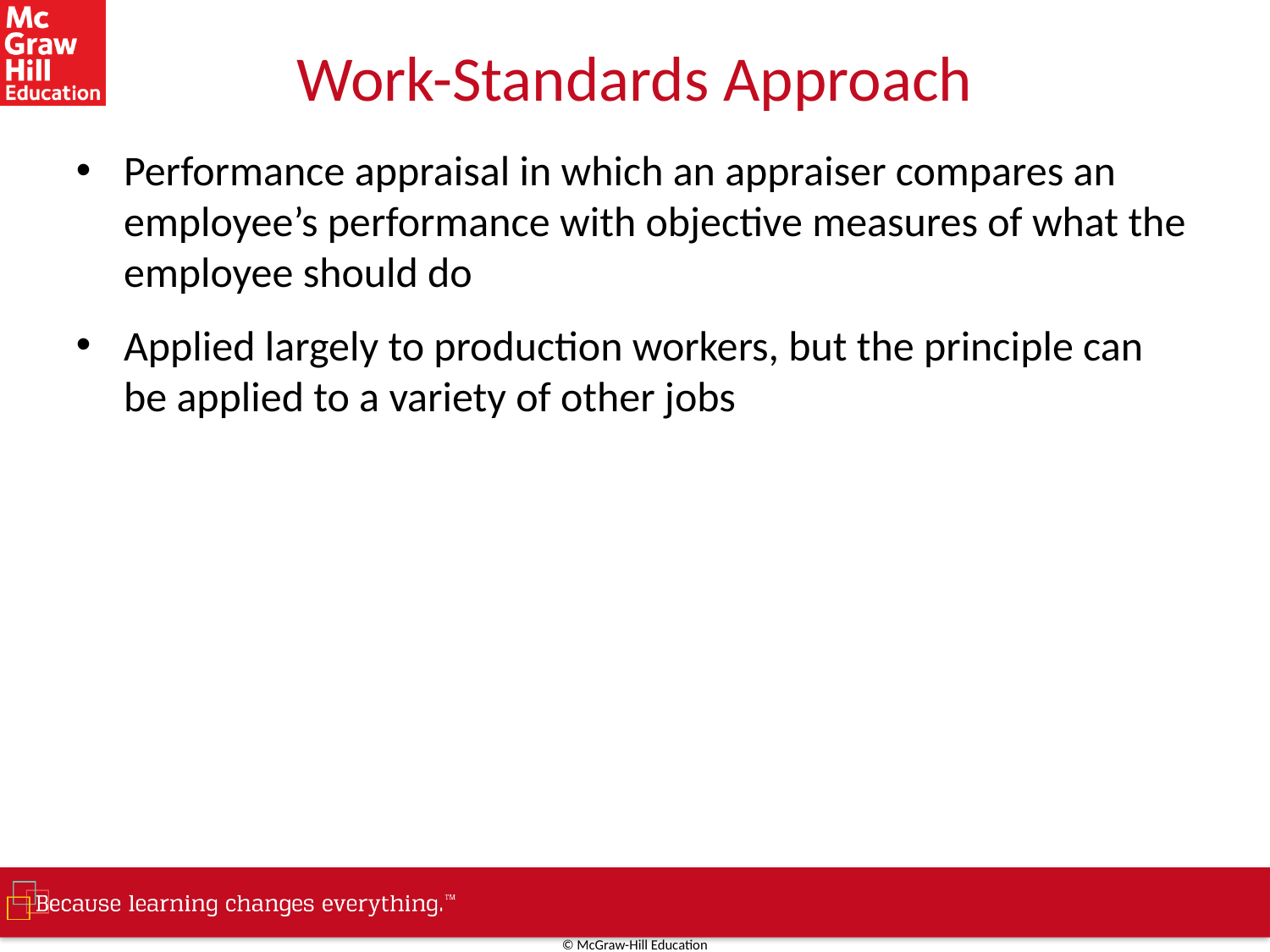

# Work-Standards Approach
Performance appraisal in which an appraiser compares an employee’s performance with objective measures of what the employee should do
Applied largely to production workers, but the principle can be applied to a variety of other jobs